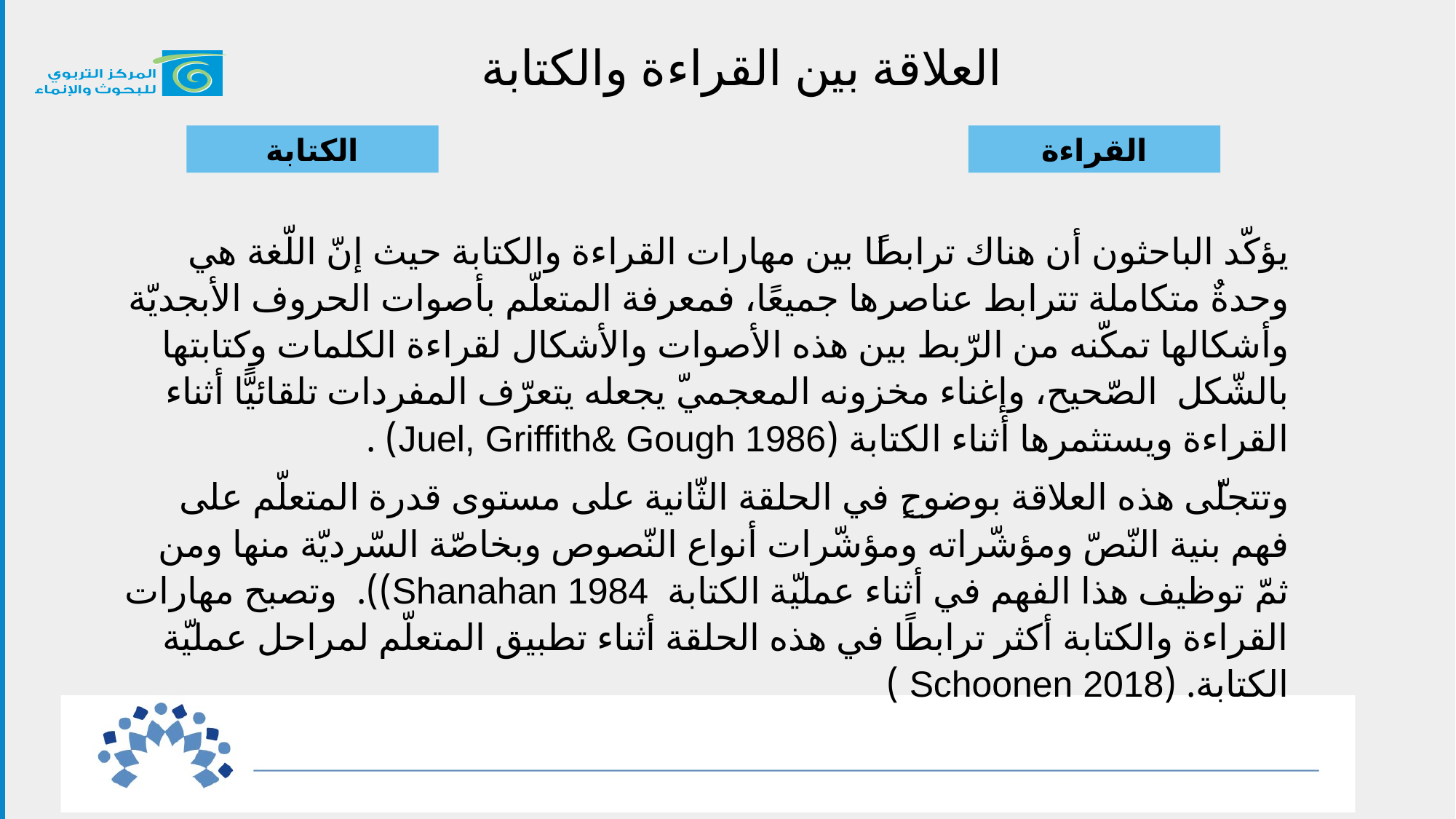

العلاقة بين القراءة والكتابة
الكتابة
القراءة
يؤكّد الباحثون أن هناك ترابطًا بين مهارات القراءة والكتابة حيث إنّ اللّغة هي وحدةٌ متكاملة تترابط عناصرها جميعًا، فمعرفة المتعلّم بأصوات الحروف الأبجديّة وأشكالها تمكّنه من الرّبط بين هذه الأصوات والأشكال لقراءة الكلمات وكتابتها بالشّكل  الصّحيح، وإغناء مخزونه المعجميّ يجعله يتعرّف المفردات تلقائيًّا أثناء القراءة ويستثمرها أثناء الكتابة (Juel, Griffith& Gough 1986) .
وتتجلّى هذه العلاقة بوضوحٍ في الحلقة الثّانية على مستوى قدرة المتعلّم على فهم بنية النّصّ ومؤشّراته ومؤشّرات أنواع النّصوص وبخاصّة السّرديّة منها ومن ثمّ توظيف هذا الفهم في أثناء عمليّة الكتابة  Shanahan 1984)).  وتصبح مهارات القراءة والكتابة أكثر ترابطًا في هذه الحلقة أثناء تطبيق المتعلّم لمراحل عمليّة الكتابة. (Schoonen 2018 )